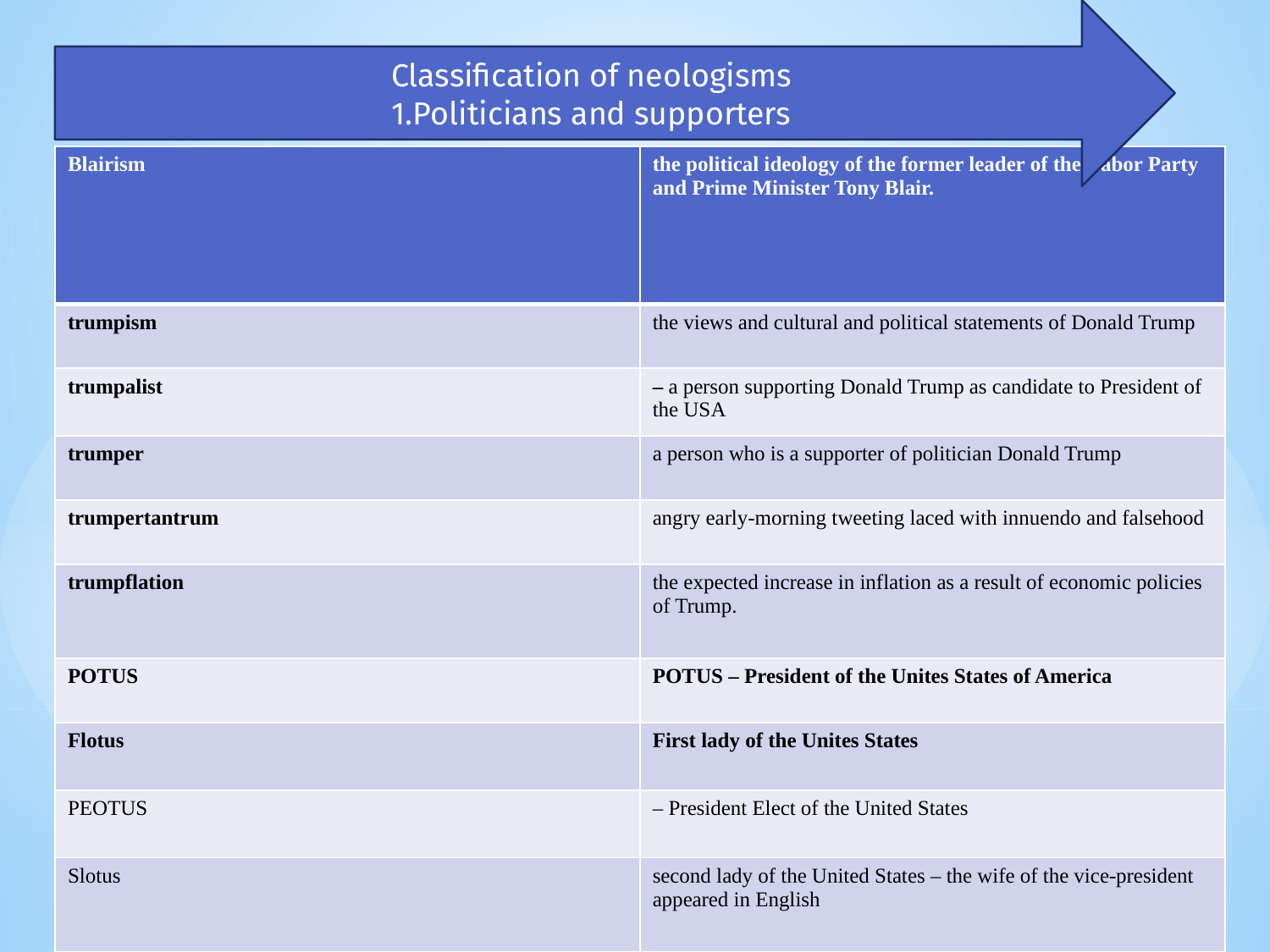

Classification of neologisms
1.Politicians and supporters
| Blairism | the political ideology of the former leader of the Labor Party and Prime Minister Tony Blair. |
| --- | --- |
| trumpism | the views and cultural and political statements of Donald Trump |
| trumpalist | – a person supporting Donald Trump as candidate to President of the USA |
| trumper | a person who is a supporter of politician Donald Trump |
| trumpertantrum | angry early-morning tweeting laced with innuendo and falsehood |
| trumpflation | the expected increase in inflation as a result of economic policies of Trump. |
| POTUS | POTUS – President of the Unites States of America |
| Flotus | First lady of the Unites States |
| PEOTUS | – President Elect of the United States |
| Slotus | second lady of the United States – the wife of the vice-president appeared in English |